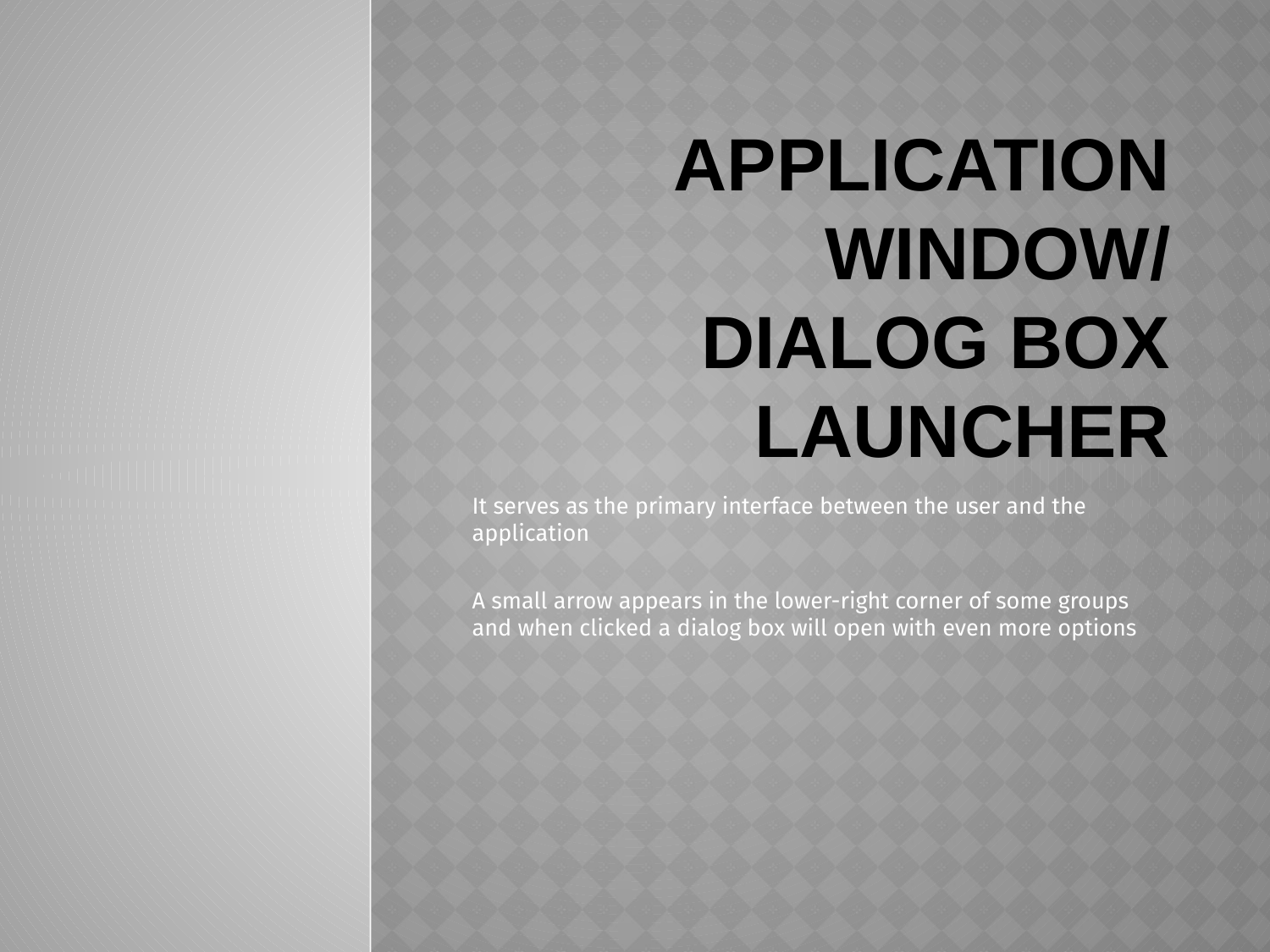

# Application window/ dialog box launcher
It serves as the primary interface between the user and the application

A small arrow appears in the lower-right corner of some groups and when clicked a dialog box will open with even more options